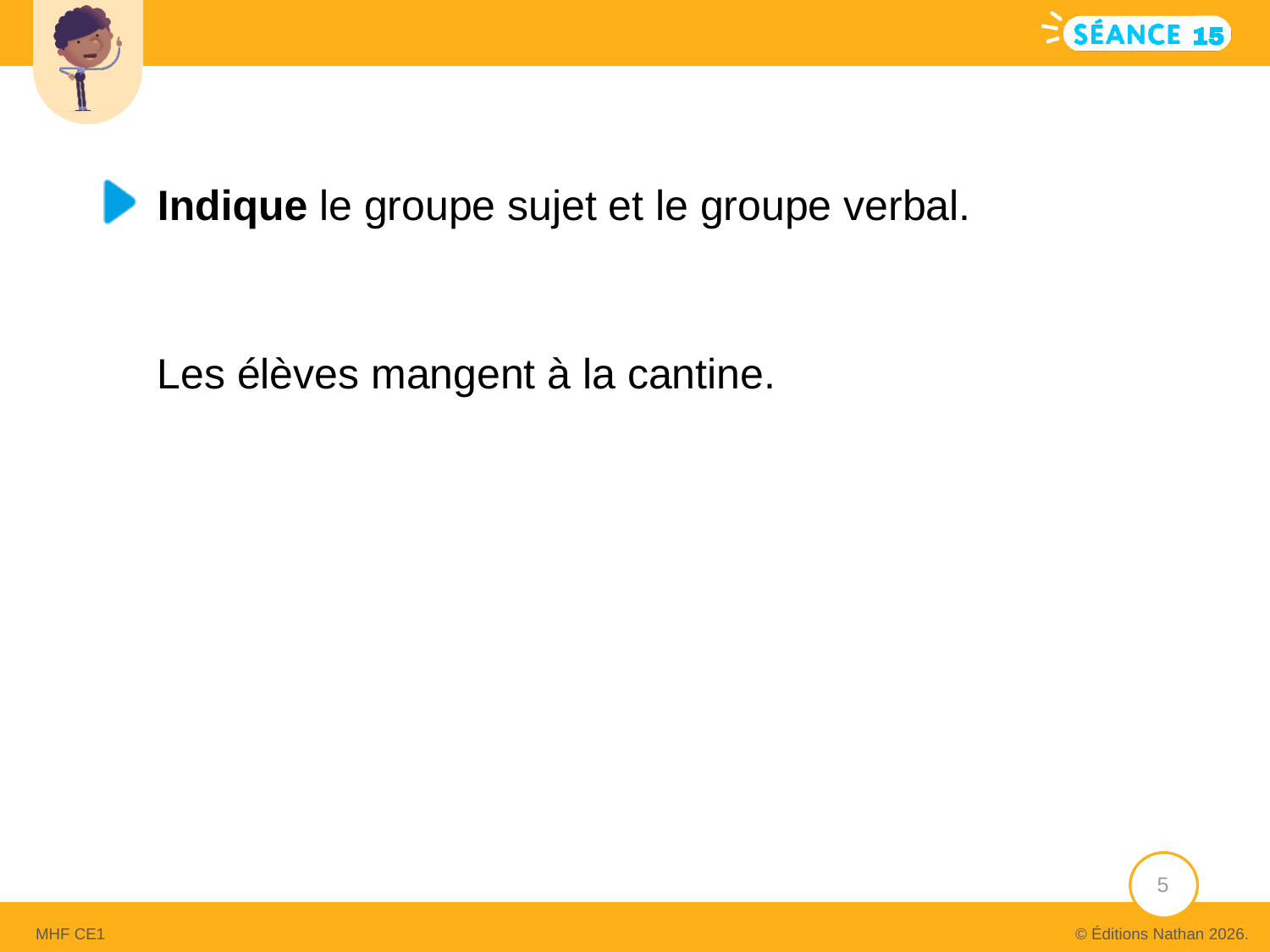

15
# Indique le groupe sujet et le groupe verbal.
Les élèves mangent à la cantine.
5